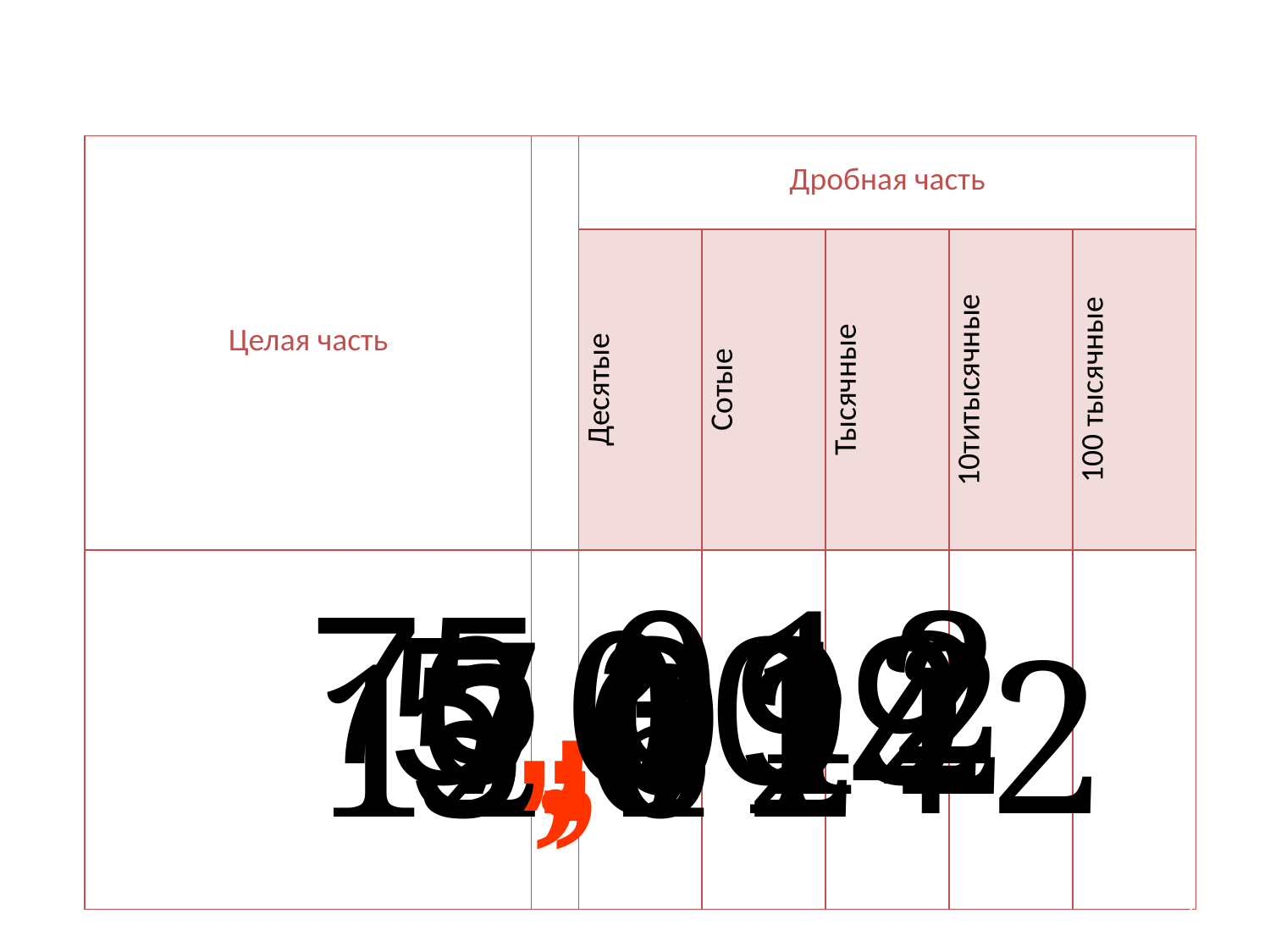

| Целая часть |  | Дробная часть |  |  |  |  |
| --- | --- | --- | --- | --- | --- | --- |
|  |  | Десятые | Сотые | Тысячные | 10титысячные | 100 тысячные |
|  |  |  |  |  |  |  |
  75,0    1   2
  5,0    0   9
  0,3   9   2
  7,0    1   2
  5,0    14   2
  5,  6
12,1   2
5